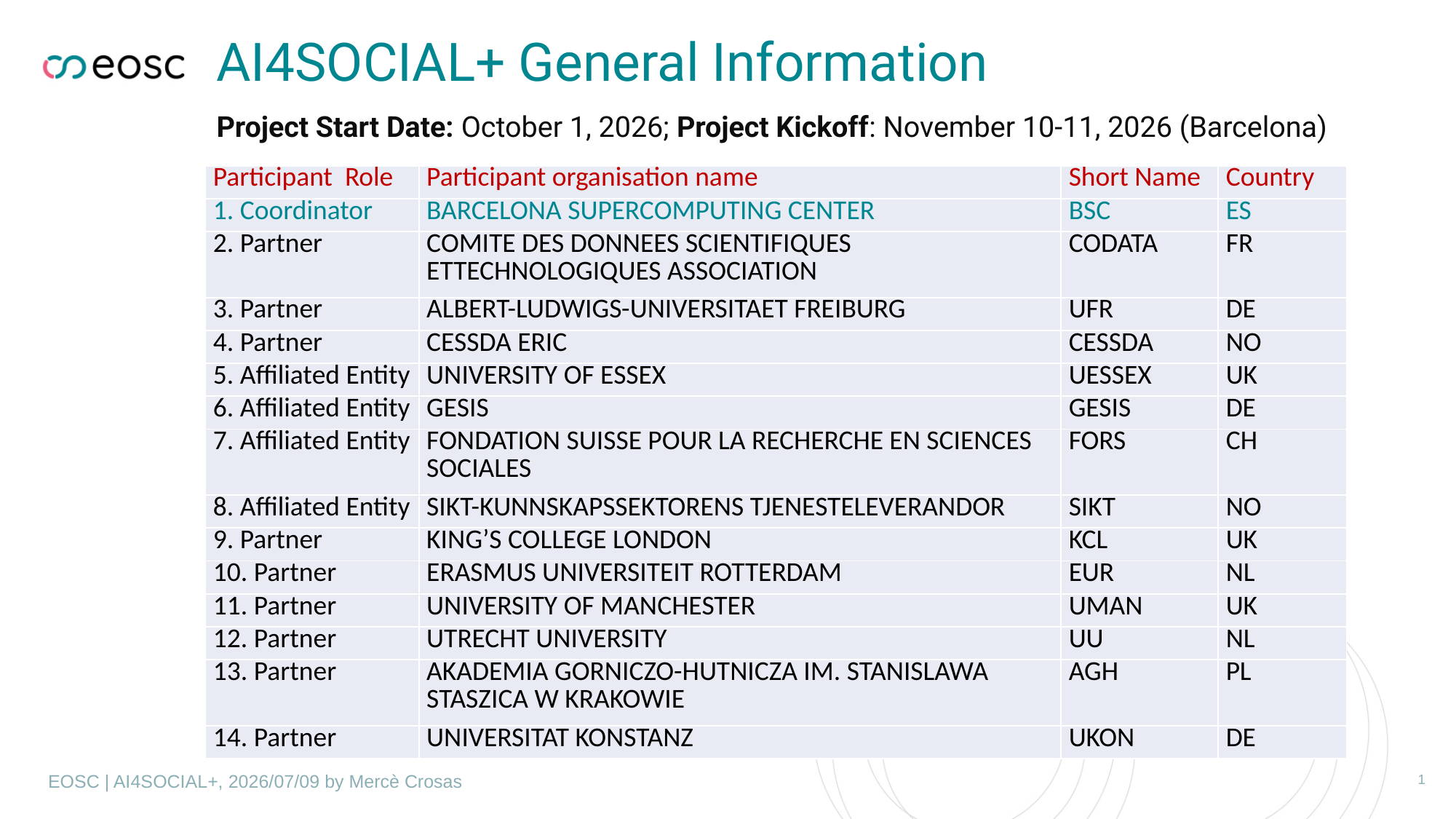

# AI4SOCIAL+ General Information
Project Start Date: October 1, 2026; Project Kickoff: November 10-11, 2026 (Barcelona)
| Participant Role | Participant organisation name | Short Name | Country |
| --- | --- | --- | --- |
| 1. Coordinator | BARCELONA SUPERCOMPUTING CENTER | BSC | ES |
| 2. Partner | COMITE DES DONNEES SCIENTIFIQUES ETTECHNOLOGIQUES ASSOCIATION | CODATA | FR |
| 3. Partner | ALBERT-LUDWIGS-UNIVERSITAET FREIBURG | UFR | DE |
| 4. Partner | CESSDA ERIC | CESSDA | NO |
| 5. Affiliated Entity | UNIVERSITY OF ESSEX | UESSEX | UK |
| 6. Affiliated Entity | GESIS | GESIS | DE |
| 7. Affiliated Entity | FONDATION SUISSE POUR LA RECHERCHE EN SCIENCES SOCIALES | FORS | CH |
| 8. Affiliated Entity | SIKT-KUNNSKAPSSEKTORENS TJENESTELEVERANDOR | SIKT | NO |
| 9. Partner | KING’S COLLEGE LONDON | KCL | UK |
| 10. Partner | ERASMUS UNIVERSITEIT ROTTERDAM | EUR | NL |
| 11. Partner | UNIVERSITY OF MANCHESTER | UMAN | UK |
| 12. Partner | UTRECHT UNIVERSITY | UU | NL |
| 13. Partner | AKADEMIA GORNICZO-HUTNICZA IM. STANISLAWA STASZICA W KRAKOWIE | AGH | PL |
| 14. Partner | UNIVERSITAT KONSTANZ | UKON | DE |
EOSC | AI4SOCIAL+, 2026/07/09 by Mercè Crosas
1